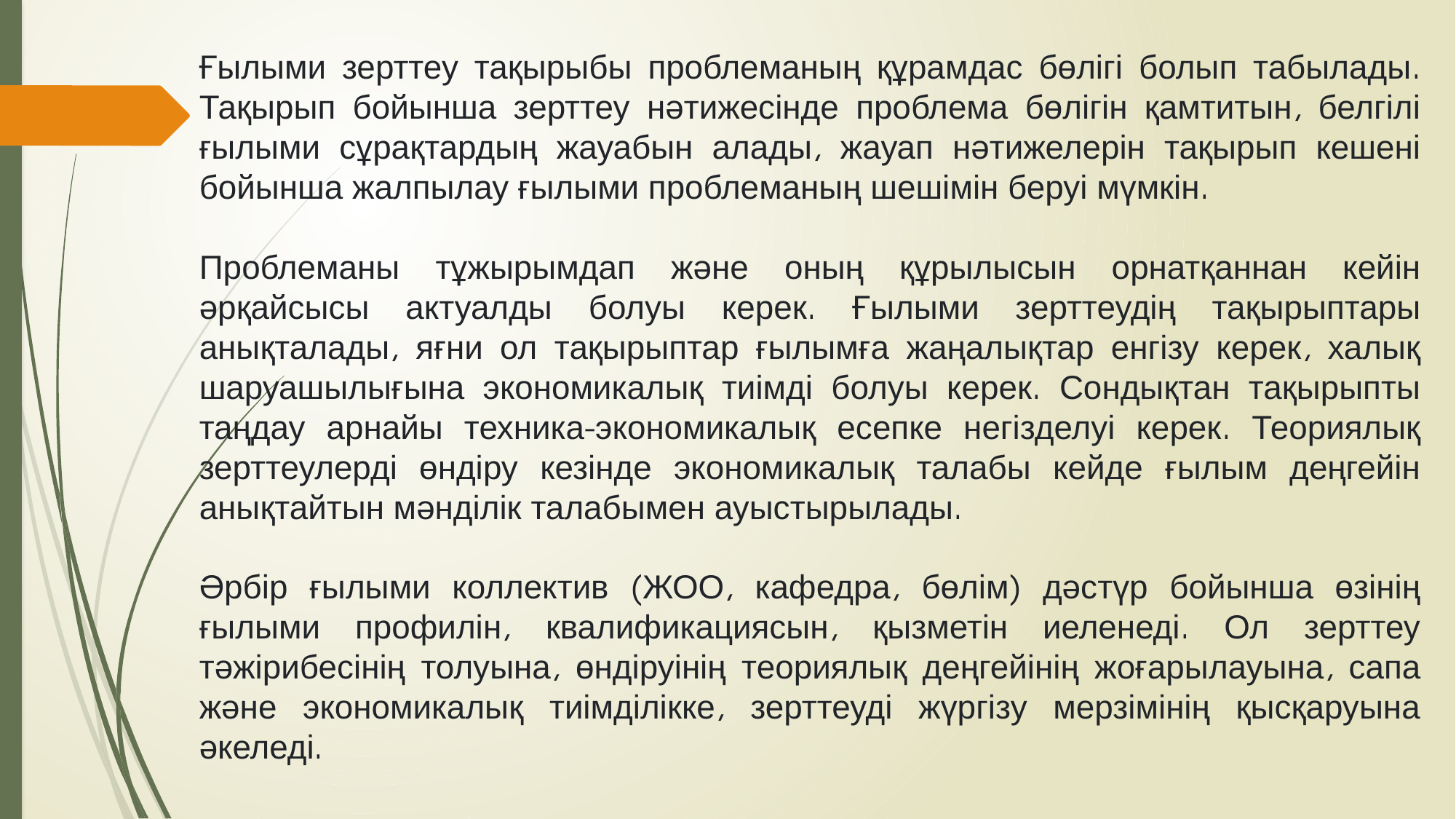

Ғылыми зерттеу тақырыбы проблеманың құрамдас бөлігі болып табылады. Тақырып бойынша зерттеу нәтижесінде проблема бөлігін қамтитын, белгілі ғылыми сұрақтардың жауабын алады, жауап нәтижелерін тақырып кешені бойынша жалпылау ғылыми проблеманың шешімін беруі мүмкін.

Проблеманы тұжырымдап және оның құрылысын орнатқаннан кейін әрқайсысы актуалды болуы керек. Ғылыми зерттеудің тақырыптары анықталады, яғни ол тақырыптар ғылымға жаңалықтар енгізу керек, халық шаруашылығына экономикалық тиімді болуы керек. Сондықтан тақырыпты таңдау арнайы техника-экономикалық есепке негізделуі керек. Теориялық зерттеулерді өндіру кезінде экономикалық талабы кейде ғылым деңгейін анықтайтын мәнділік талабымен ауыстырылады.

Әрбір ғылыми коллектив (ЖОО, кафедра, бөлім) дәстүр бойынша өзінің ғылыми профилін, квалификациясын, қызметін иеленеді. Ол зерттеу тәжірибесінің толуына, өндіруінің теориялық деңгейінің жоғарылауына, сапа және экономикалық тиімділікке, зерттеуді жүргізу мерзімінің қысқаруына әкеледі.